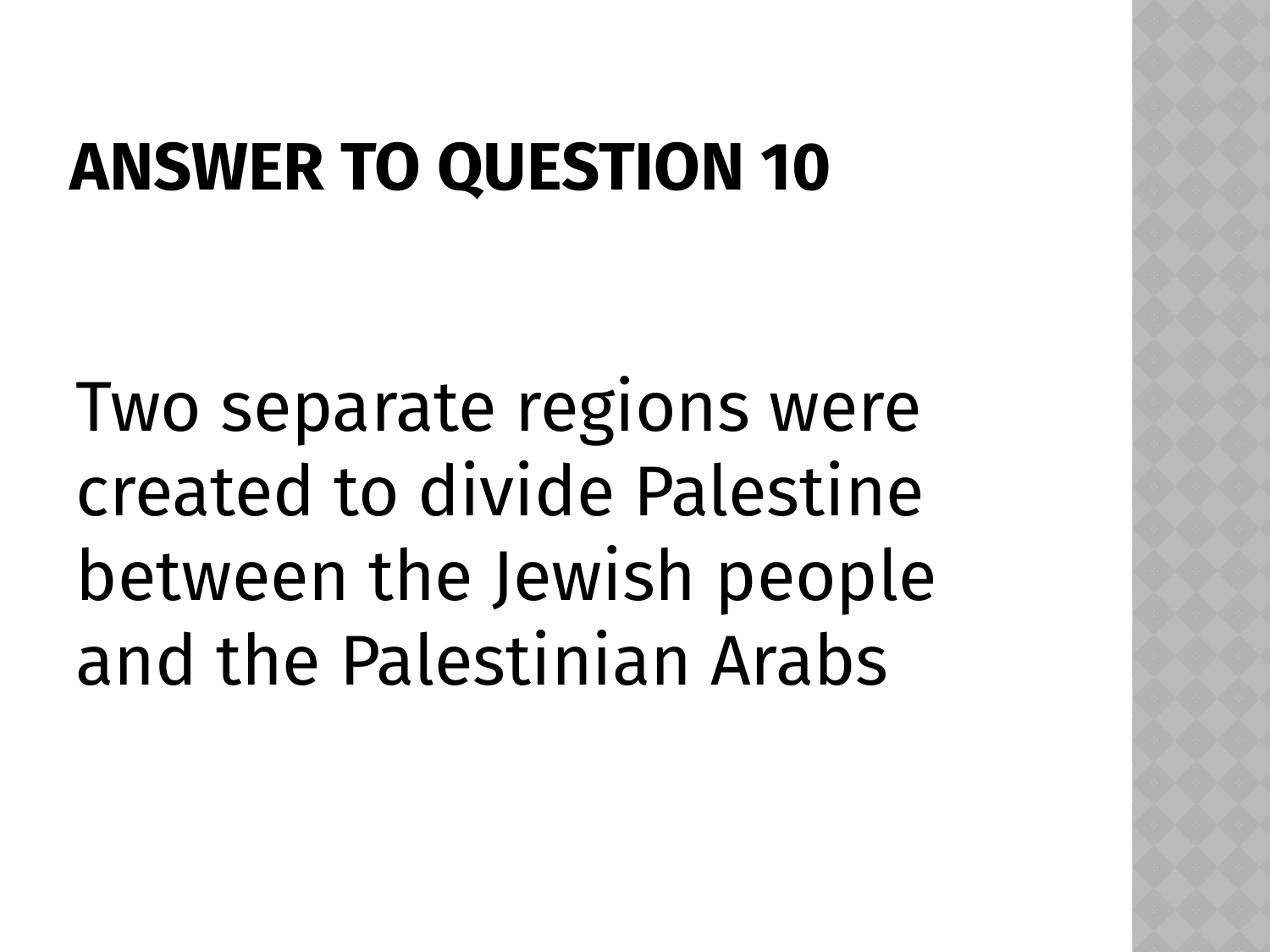

# Answer to Question 10

Two separate regions were created to divide Palestine between the Jewish people and the Palestinian Arabs